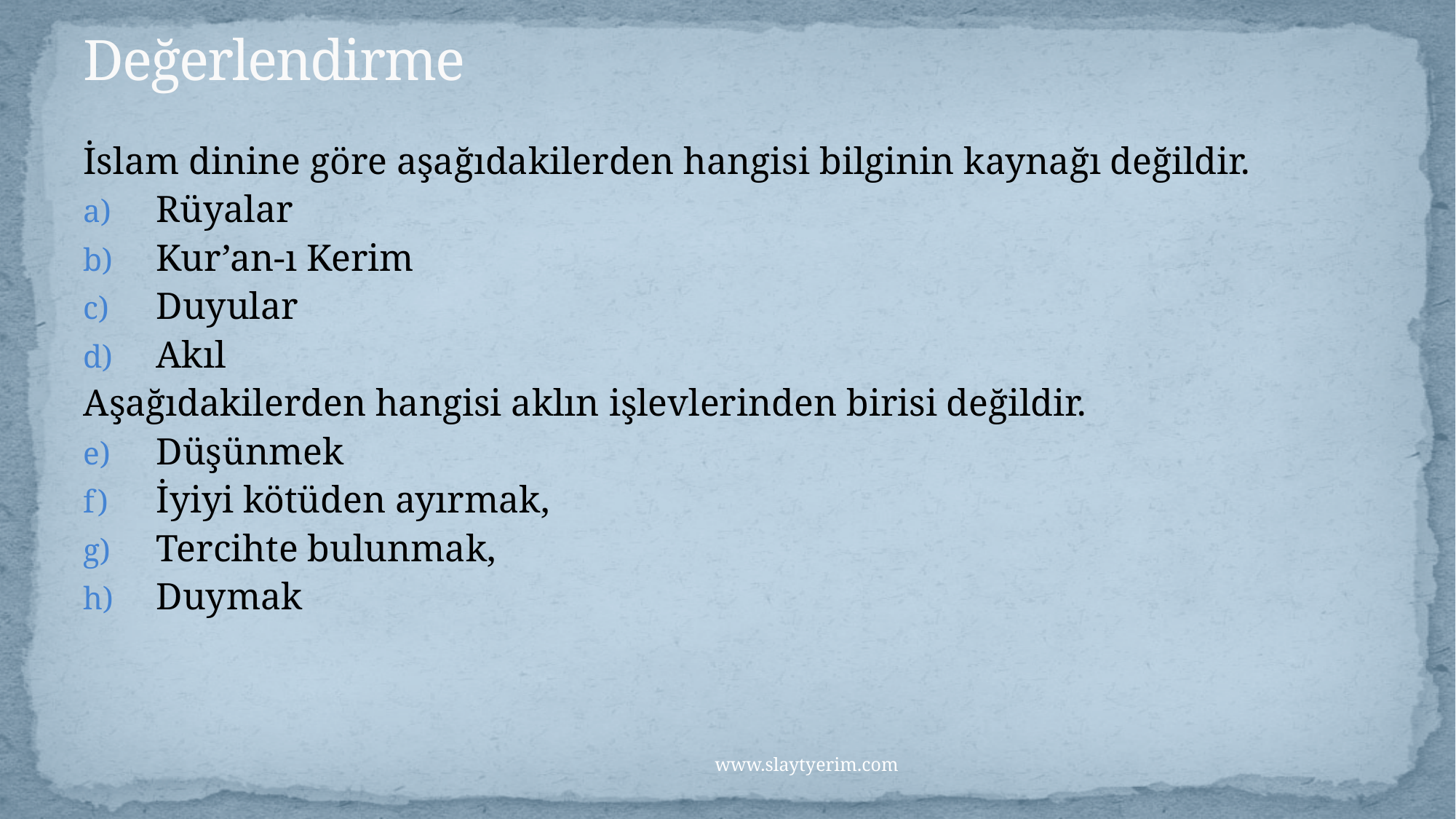

# Değerlendirme
İslam dinine göre aşağıdakilerden hangisi bilginin kaynağı değildir.
Rüyalar
Kur’an-ı Kerim
Duyular
Akıl
Aşağıdakilerden hangisi aklın işlevlerinden birisi değildir.
Düşünmek
İyiyi kötüden ayırmak,
Tercihte bulunmak,
Duymak
www.slaytyerim.com